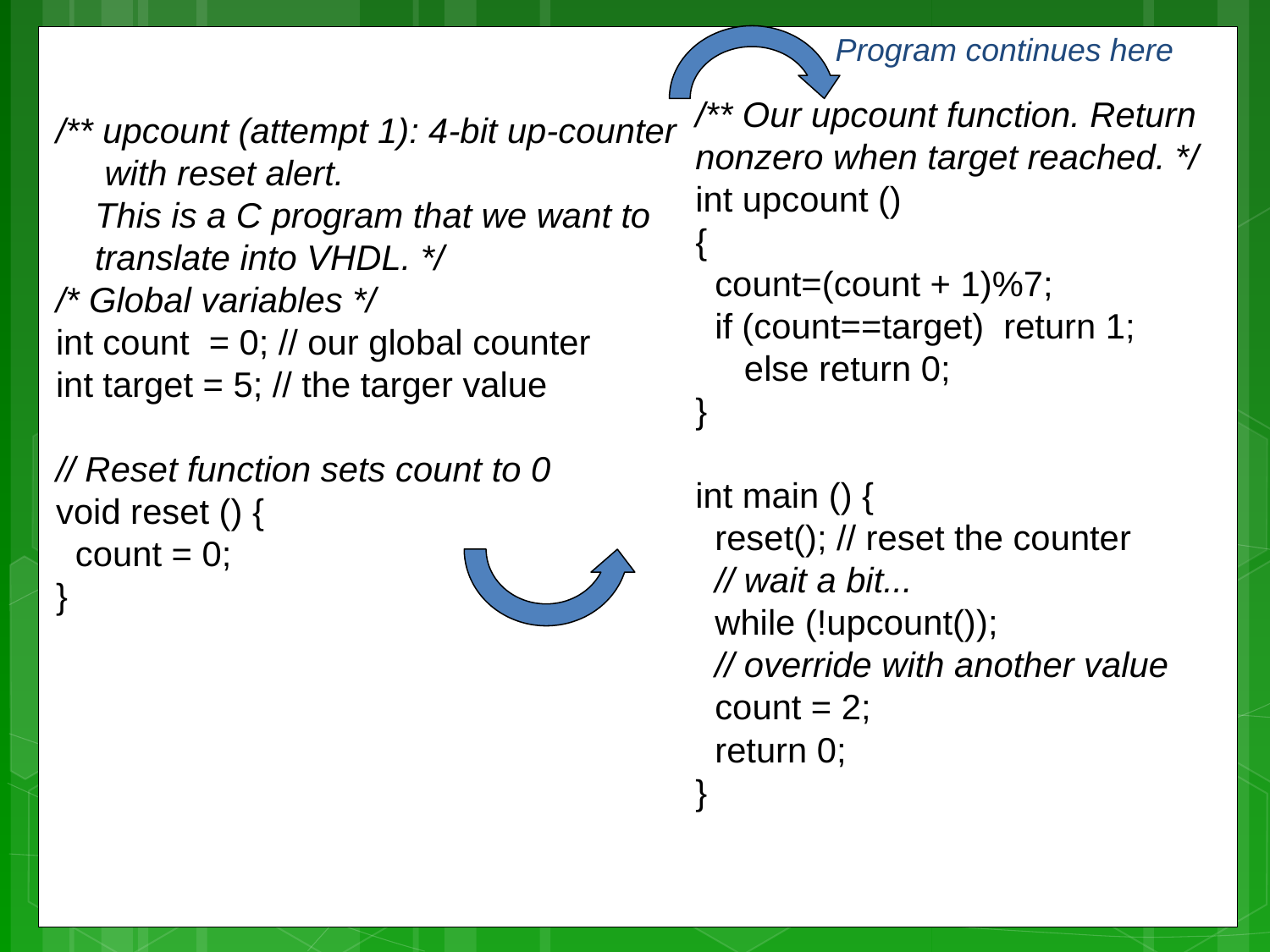

Program continues here
/** Our upcount function. Return nonzero when target reached. */
int upcount ()
{
  count=(count + 1)%7;
  if (count==target)  return 1;
     else return 0;
}

int main () {
  reset(); // reset the counter
  // wait a bit...
  while (!upcount());
  // override with another value
  count = 2;
  return 0;
}
/** upcount (attempt 1): 4-bit up-counter
     with reset alert.
    This is a C program that we want to
    translate into VHDL. */
/* Global variables */
int count  = 0; // our global counter
int target = 5; // the targer value

// Reset function sets count to 0
void reset () {
  count = 0;
}